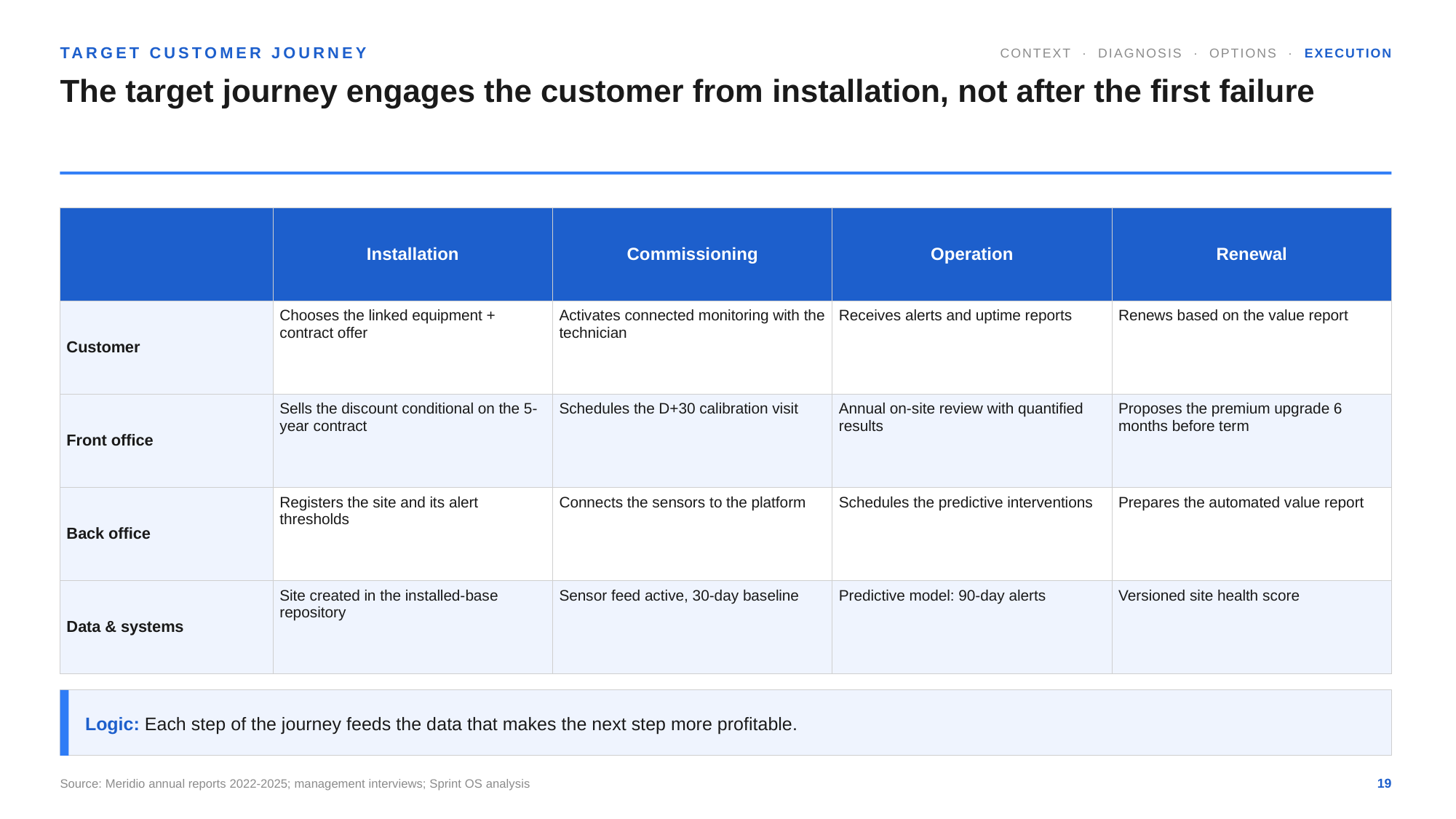

TARGET CUSTOMER JOURNEY
CONTEXT  ·  DIAGNOSIS  ·  OPTIONS  ·  EXECUTION
The target journey engages the customer from installation, not after the first failure

|  | Installation | Commissioning | Operation | Renewal |
| --- | --- | --- | --- | --- |
| Customer | Chooses the linked equipment + contract offer | Activates connected monitoring with the technician | Receives alerts and uptime reports | Renews based on the value report |
| Front office | Sells the discount conditional on the 5-year contract | Schedules the D+30 calibration visit | Annual on-site review with quantified results | Proposes the premium upgrade 6 months before term |
| Back office | Registers the site and its alert thresholds | Connects the sensors to the platform | Schedules the predictive interventions | Prepares the automated value report |
| Data & systems | Site created in the installed-base repository | Sensor feed active, 30-day baseline | Predictive model: 90-day alerts | Versioned site health score |

Logic: Each step of the journey feeds the data that makes the next step more profitable.
Source: Meridio annual reports 2022-2025; management interviews; Sprint OS analysis
19